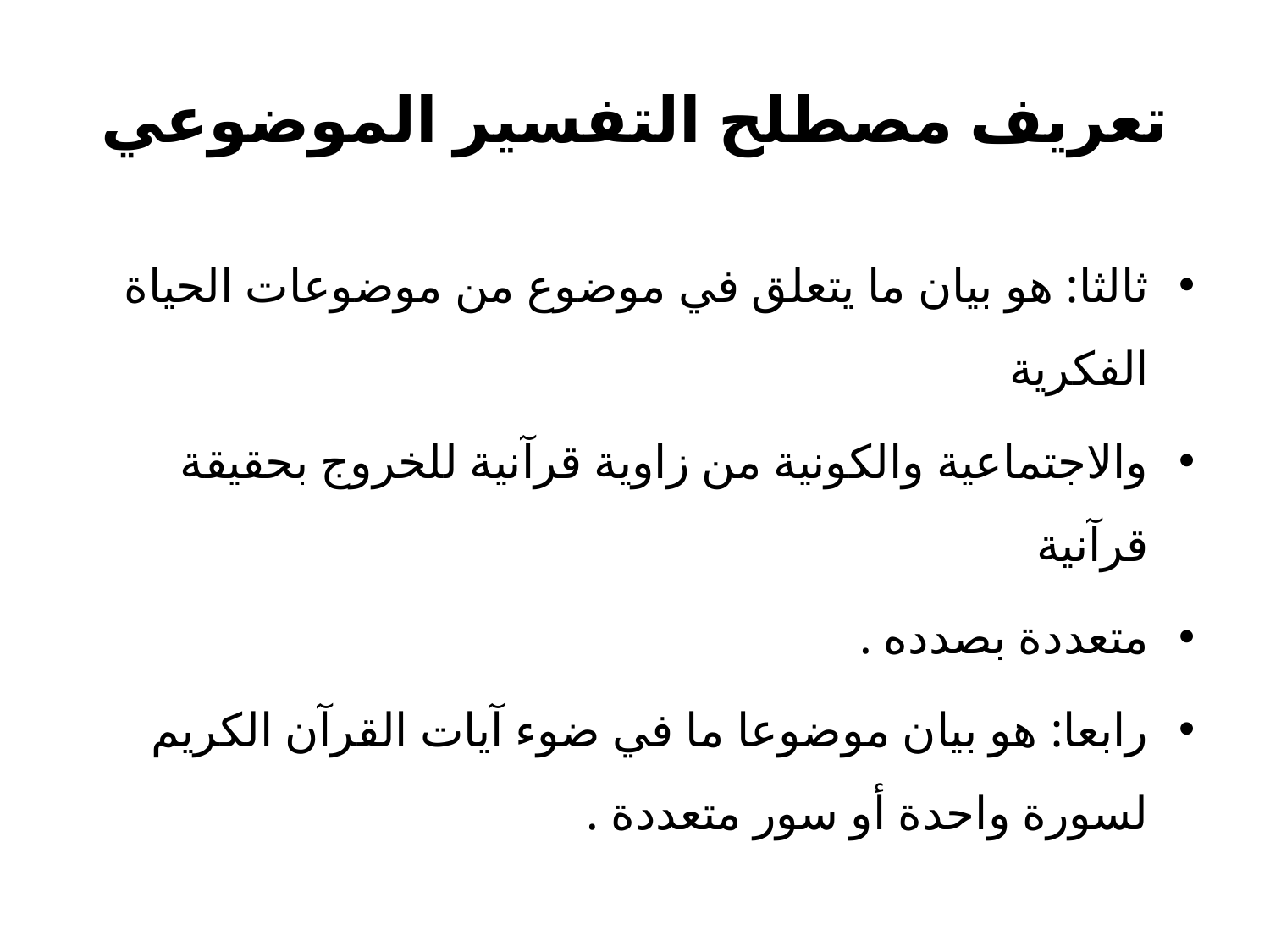

# تعريف مصطلح التفسير الموضوعي
ثالثا: هو بيان ما يتعلق في موضوع من موضوعات الحياة الفكرية
والاجتماعية والكونية من زاوية قرآنية للخروج بحقيقة قرآنية
متعددة بصدده .
رابعا: هو بيان موضوعا ما في ضوء آيات القرآن الكريم لسورة واحدة أو سور متعددة .